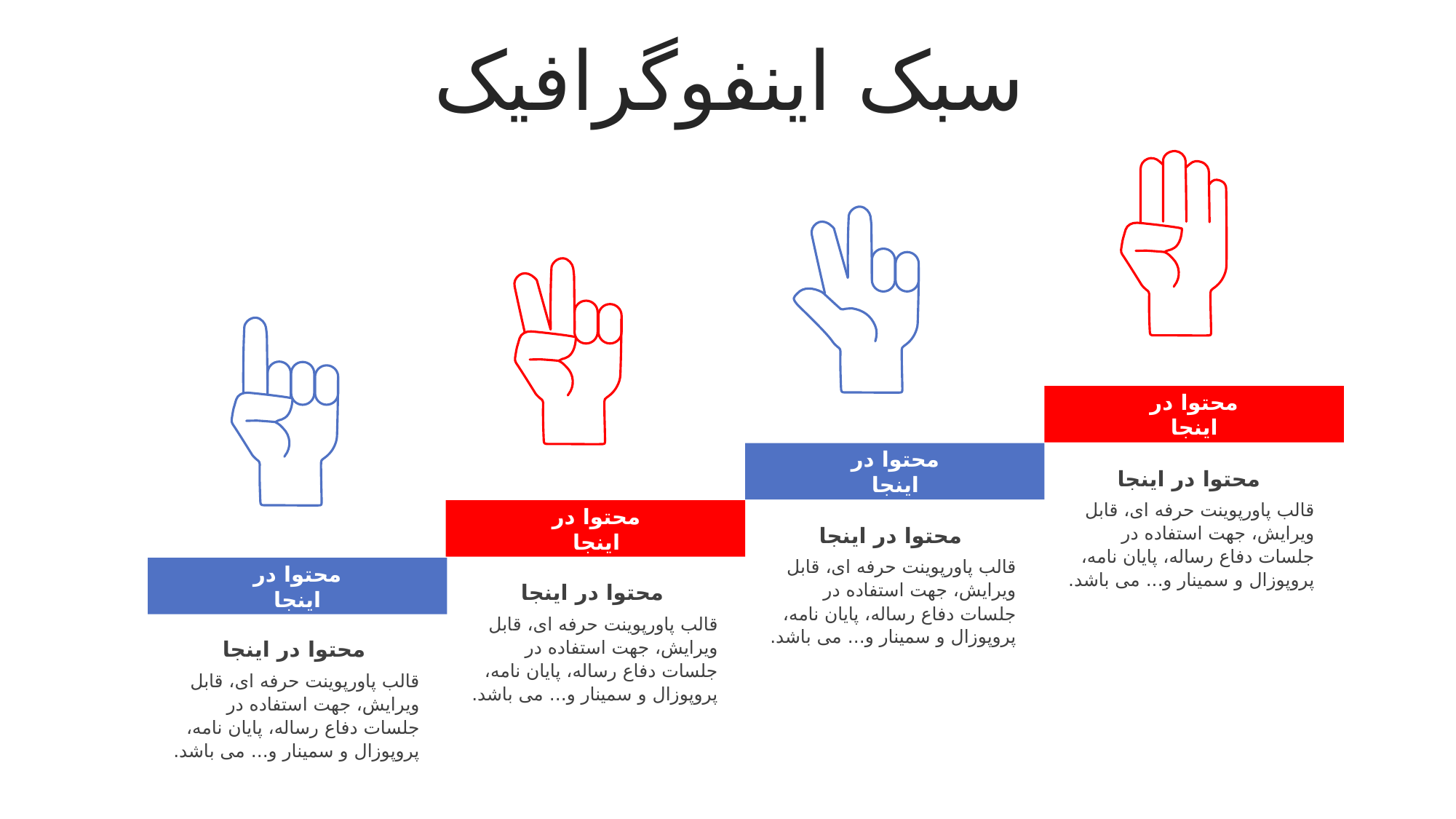

سبک اینفوگرافیک

محتوا در اینجا

محتوا در اینجا
محتوا در اینجا
قالب پاورپوینت حرفه ای، قابل ویرایش، جهت استفاده در جلسات دفاع رساله، پایان نامه، پروپوزال و سمینار و... می باشد.

محتوا در اینجا
محتوا در اینجا
قالب پاورپوینت حرفه ای، قابل ویرایش، جهت استفاده در جلسات دفاع رساله، پایان نامه، پروپوزال و سمینار و... می باشد.

محتوا در اینجا
محتوا در اینجا
قالب پاورپوینت حرفه ای، قابل ویرایش، جهت استفاده در جلسات دفاع رساله، پایان نامه، پروپوزال و سمینار و... می باشد.
محتوا در اینجا
قالب پاورپوینت حرفه ای، قابل ویرایش، جهت استفاده در جلسات دفاع رساله، پایان نامه، پروپوزال و سمینار و... می باشد.